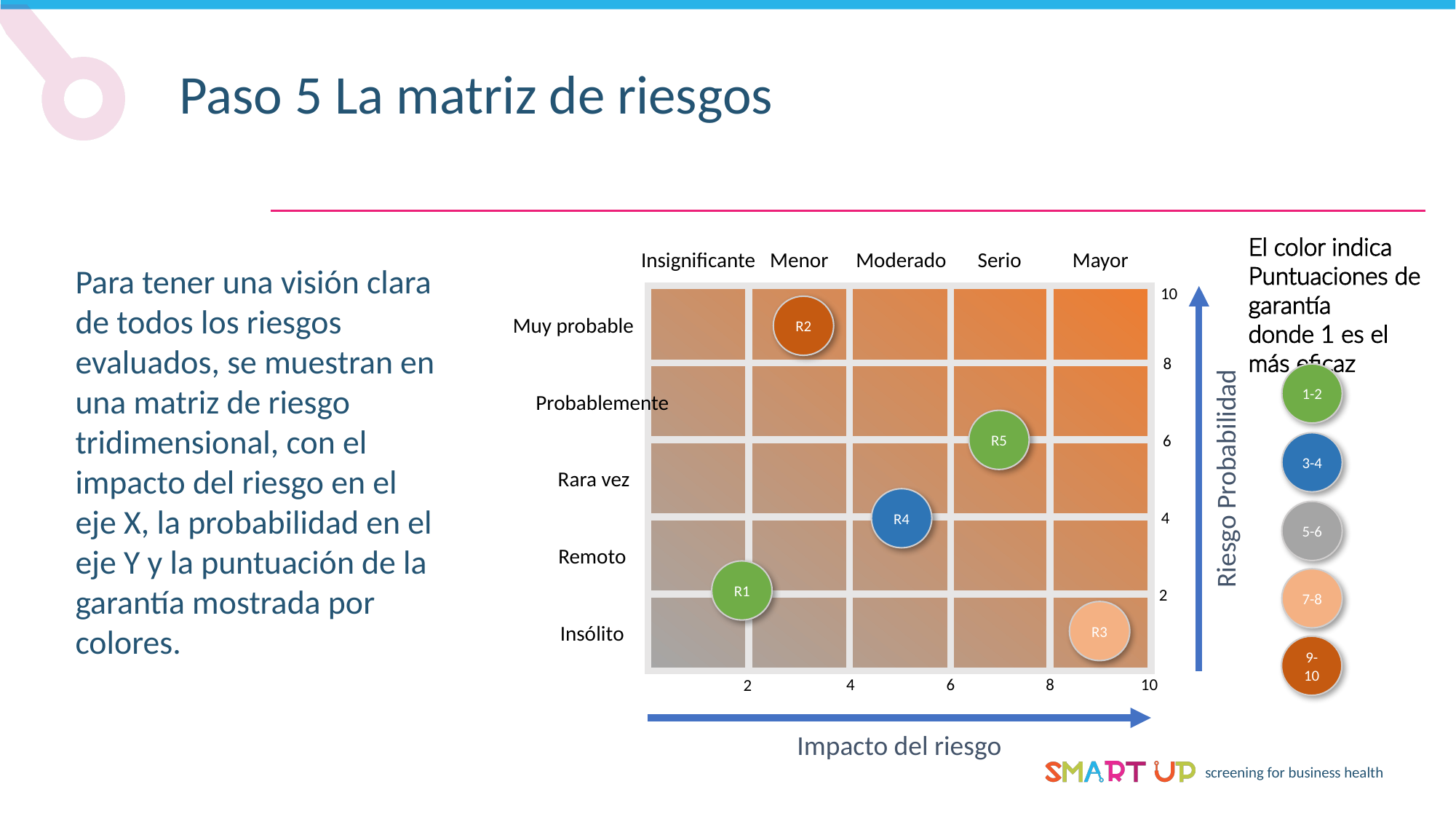

Paso 5 La matriz de riesgos
El color indica
Puntuaciones de garantía
donde 1 es el
más eficaz
Insignificante
Menor
Moderado
Serio
Mayor

Muy probable
Probablemente
Riesgo Probabilidad
Rara vez
Remoto
Insólito
Impacto del riesgo
Para tener una visión clara de todos los riesgos evaluados, se muestran en una matriz de riesgo tridimensional, con el impacto del riesgo en el eje X, la probabilidad en el eje Y y la puntuación de la garantía mostrada por colores.
10
R2
8
1-2
R5
6
3-4
R4
4
5-6
R1
7-8
2
R3
9-10
6
10
4
8
2